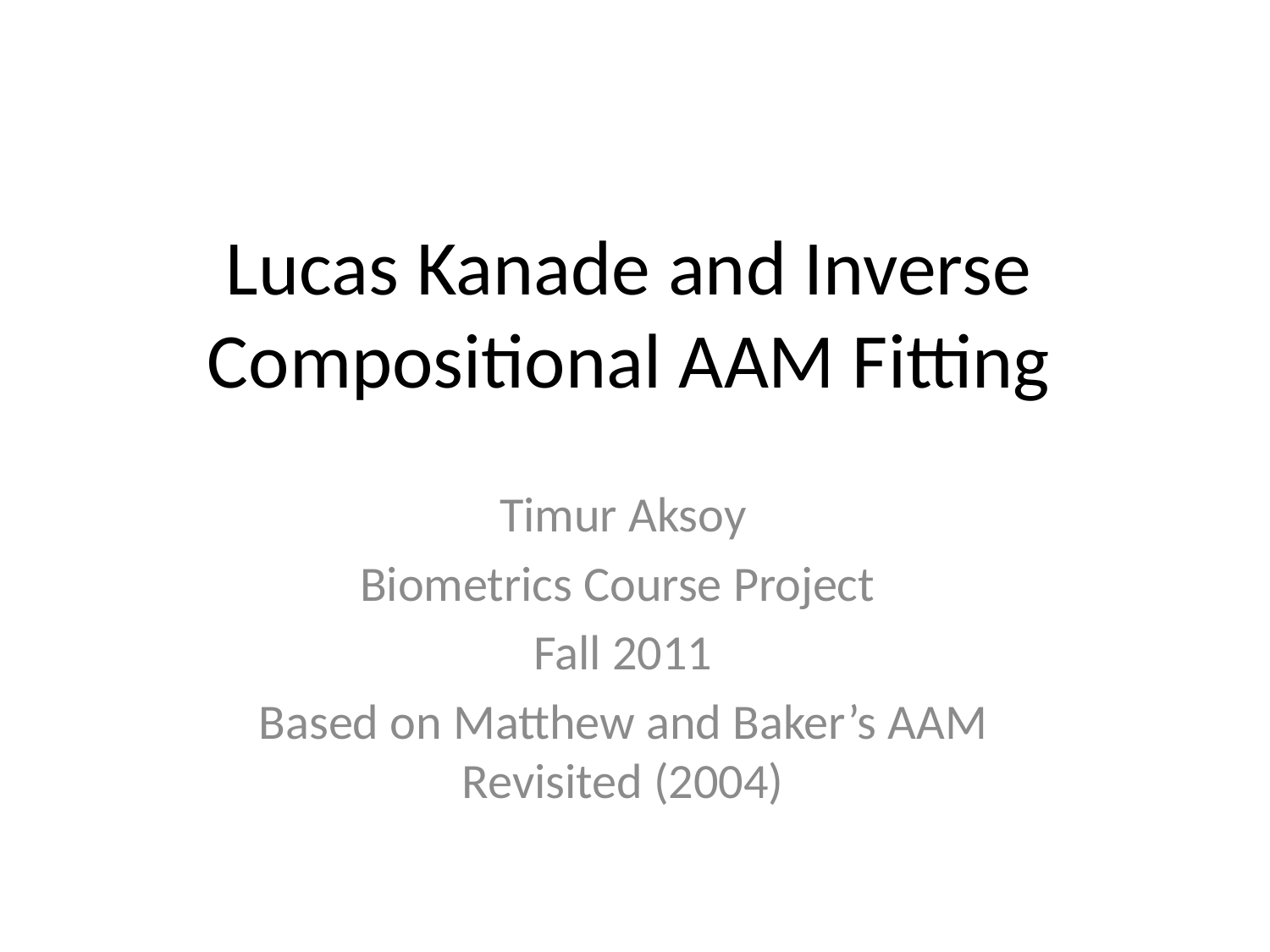

# Lucas Kanade and Inverse Compositional AAM Fitting
Timur Aksoy
Biometrics Course Project
Fall 2011
Based on Matthew and Baker’s AAM Revisited (2004)